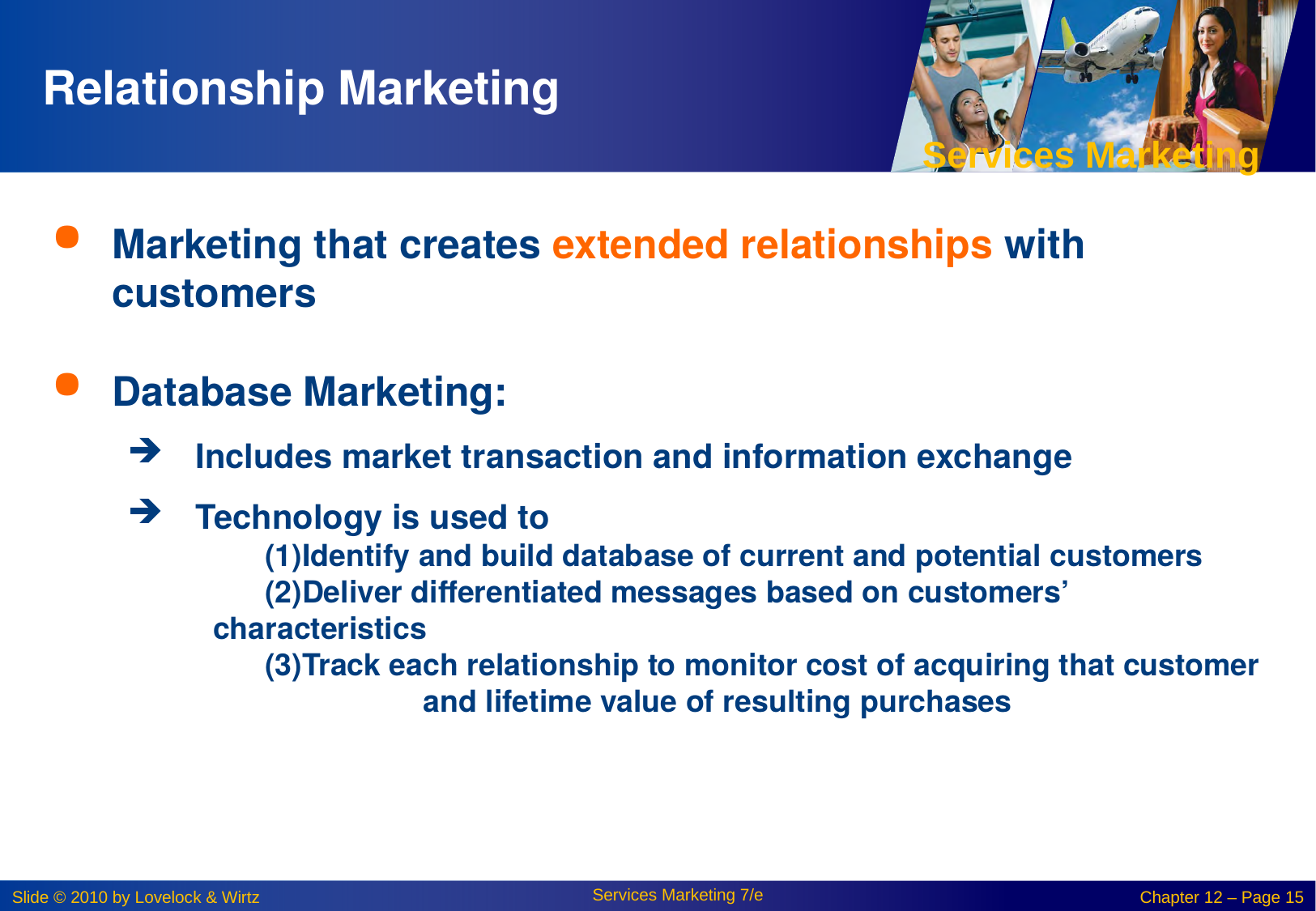

# Relationship Marketing
Marketing that creates extended relationships with customers
Database Marketing:
Includes market transaction and information exchange
Technology is used to
Identify and build database of current and potential customers
Deliver differentiated messages based on customers’ 	characteristics
Track each relationship to monitor cost of acquiring that customer 	and lifetime value of resulting purchases